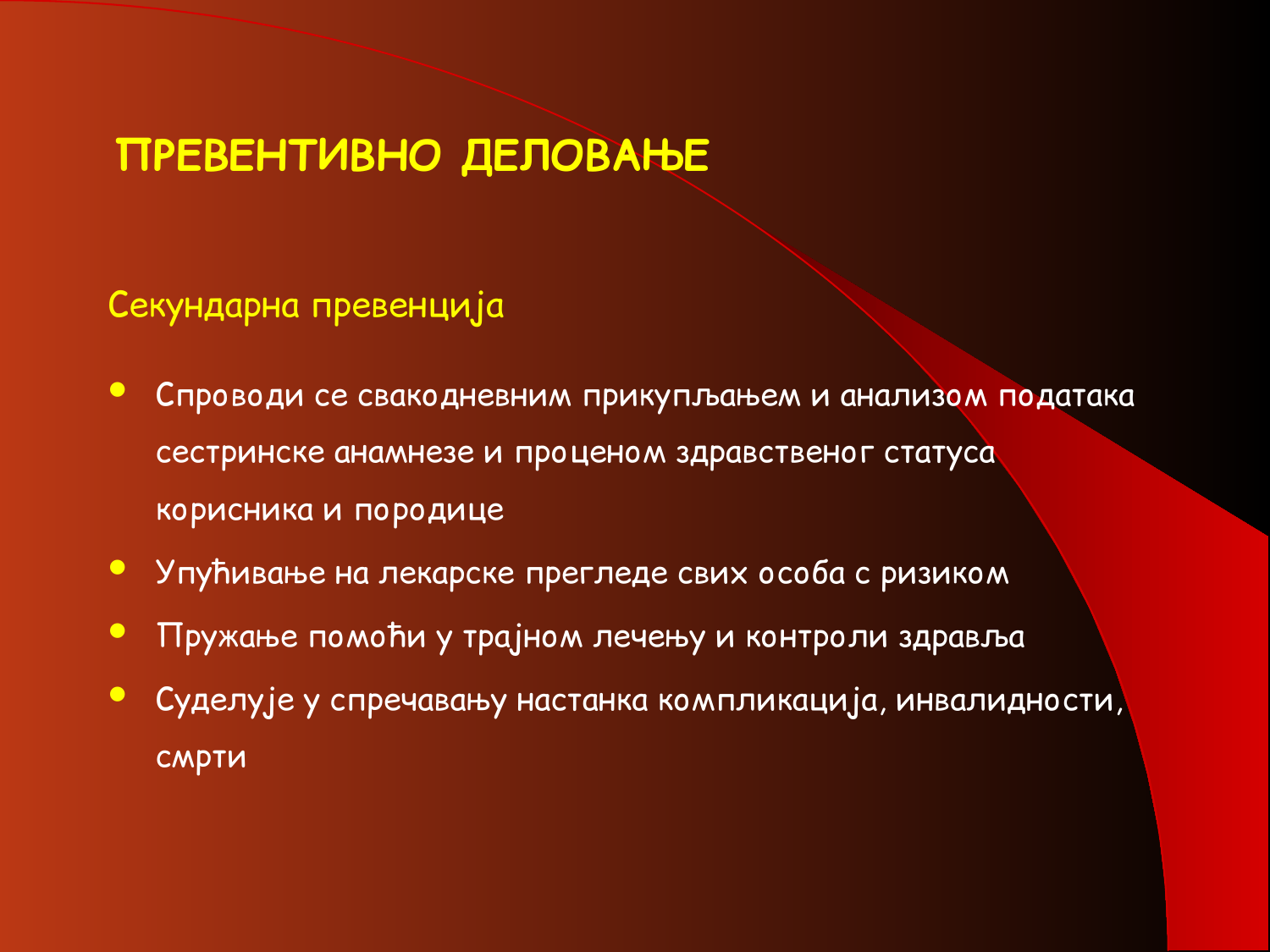

# ПРЕВЕНТИВНО ДЕЛОВАЊЕ
Секундарна превенција

Спроводи се свакодневним прикупљањем и анализом података сестринске анамнезе и проценом здравственог статуса корисника и породице
Упућивање на лекарске прегледе свих особа с ризиком
Пружање помоћи у трајном лечењу и контроли здравља
Суделује у спречавању настанка компликација, инвалидности, смрти